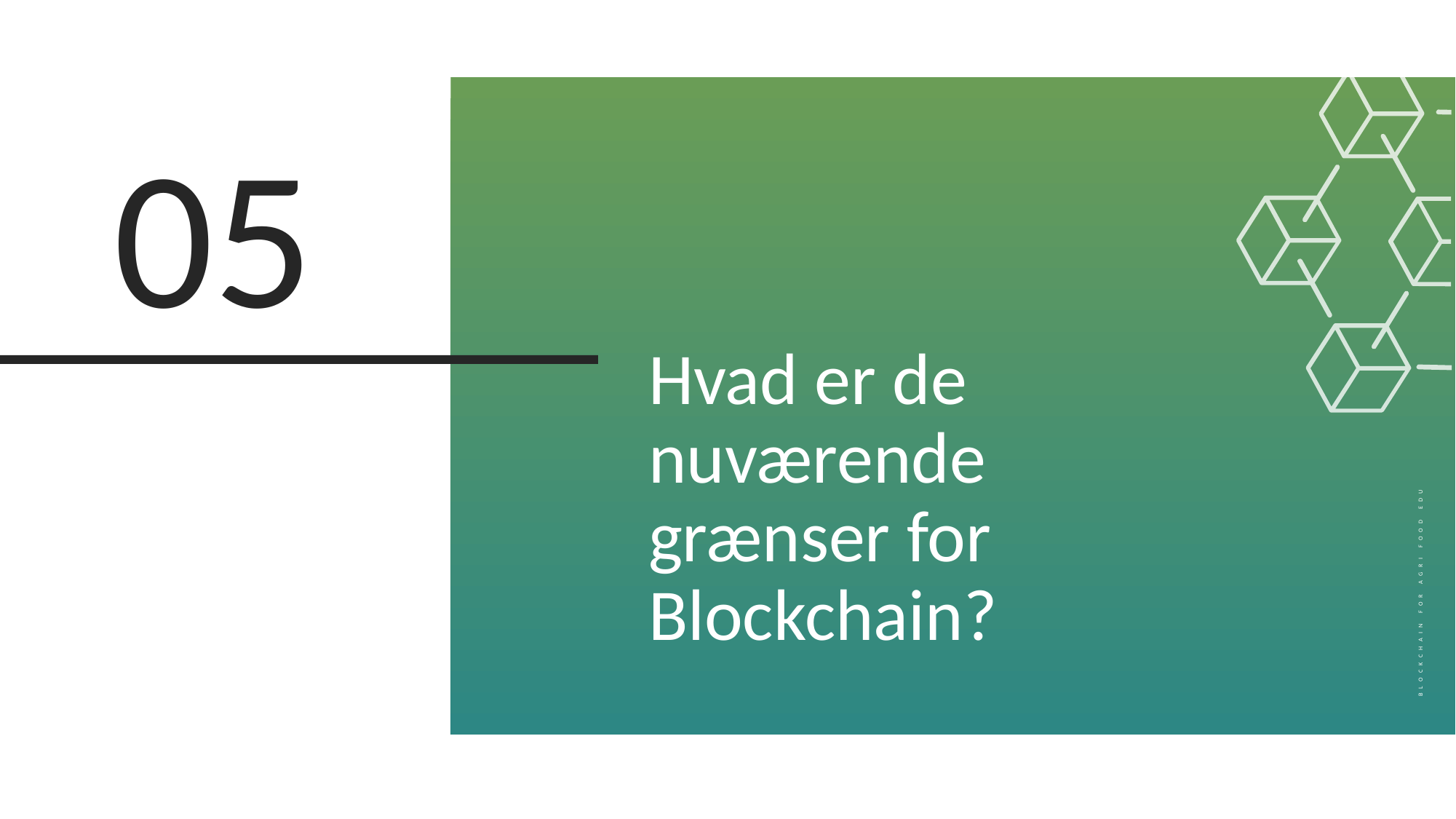

05
Hvad er de nuværende grænser for Blockchain?